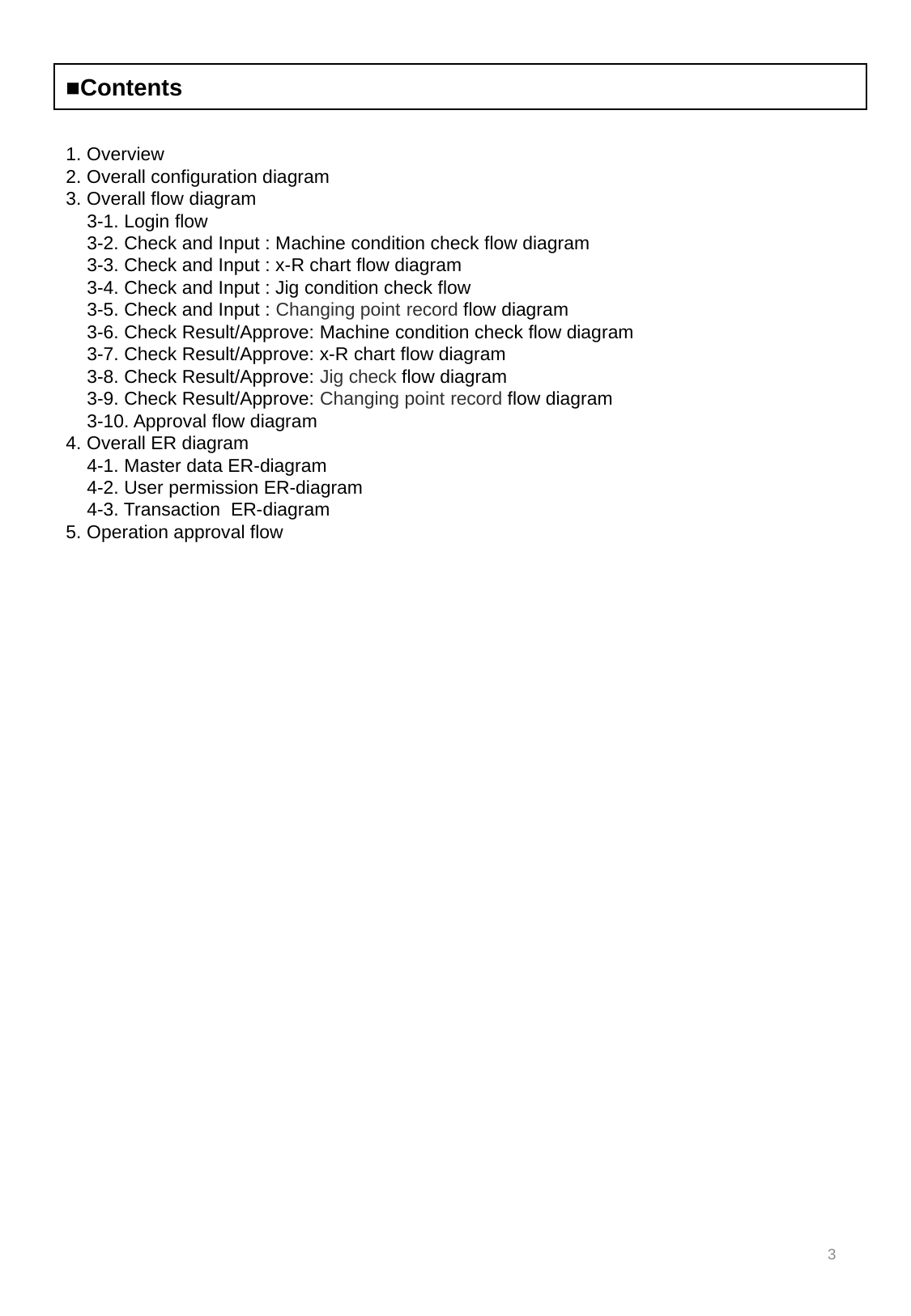

■Contents
1. Overview
2. Overall configuration diagram
3. Overall flow diagram
    3-1. Login flow
    3-2. Check and Input : Machine condition check flow diagram
    3-3. Check and Input : x-R chart flow diagram
    3-4. Check and Input : Jig condition check flow
    3-5. Check and Input : Changing point record flow diagram
    3-6. Check Result/Approve: Machine condition check flow diagram
    3-7. Check Result/Approve: x-R chart flow diagram
    3-8. Check Result/Approve: Jig check flow diagram
    3-9. Check Result/Approve: Changing point record flow diagram
    3-10. Approval flow diagram
4. Overall ER diagram
    4-1. Master data ER-diagram
    4-2. User permission ER-diagram
    4-3. Transaction  ER-diagram
5. Operation approval flow

3